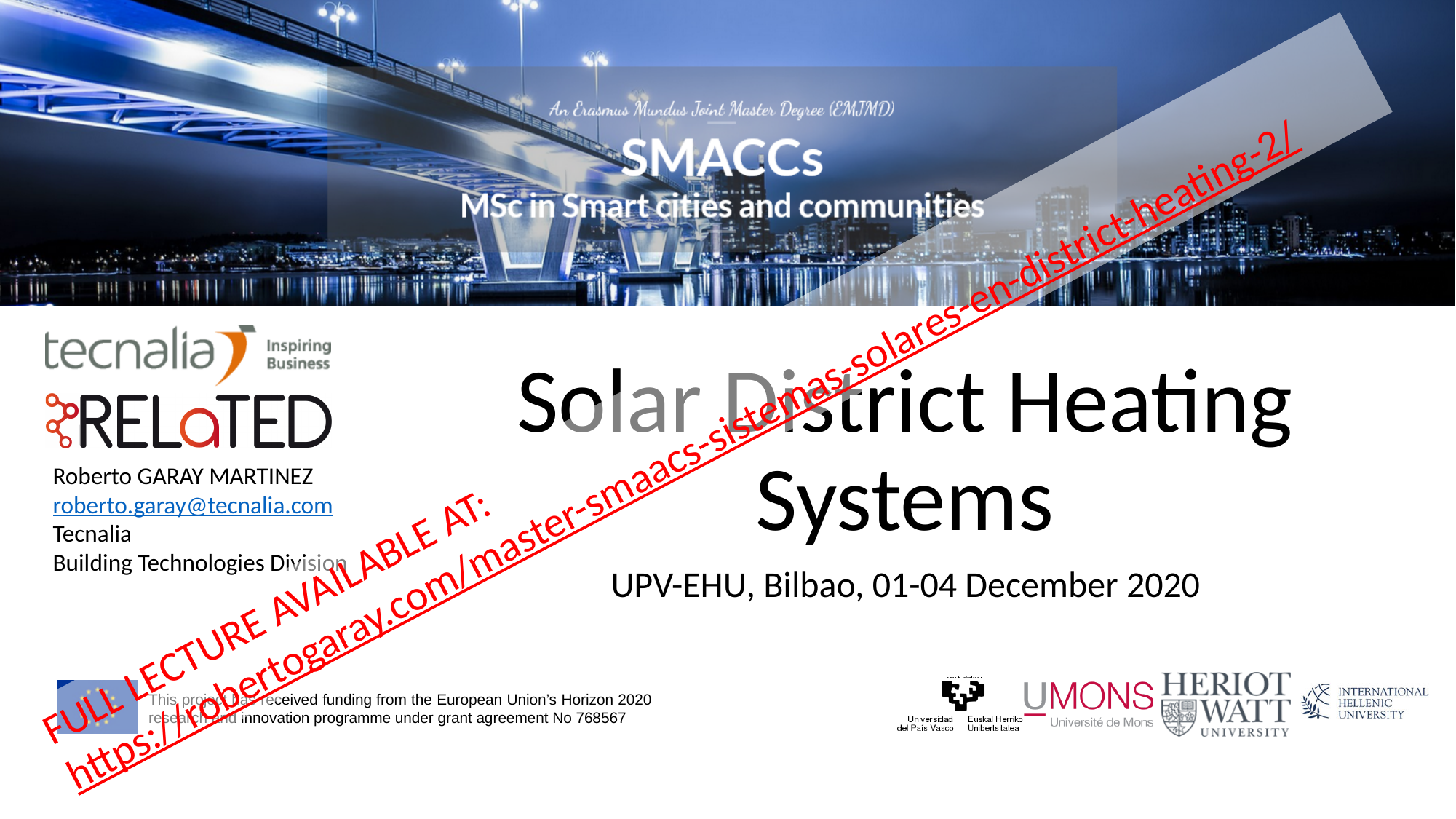

# Solar District Heating Systems
FULL LECTURE AVAILABLE AT:
https://robertogaray.com/master-smaacs-sistemas-solares-en-district-heating-2/
UPV-EHU, Bilbao, 01-04 December 2020